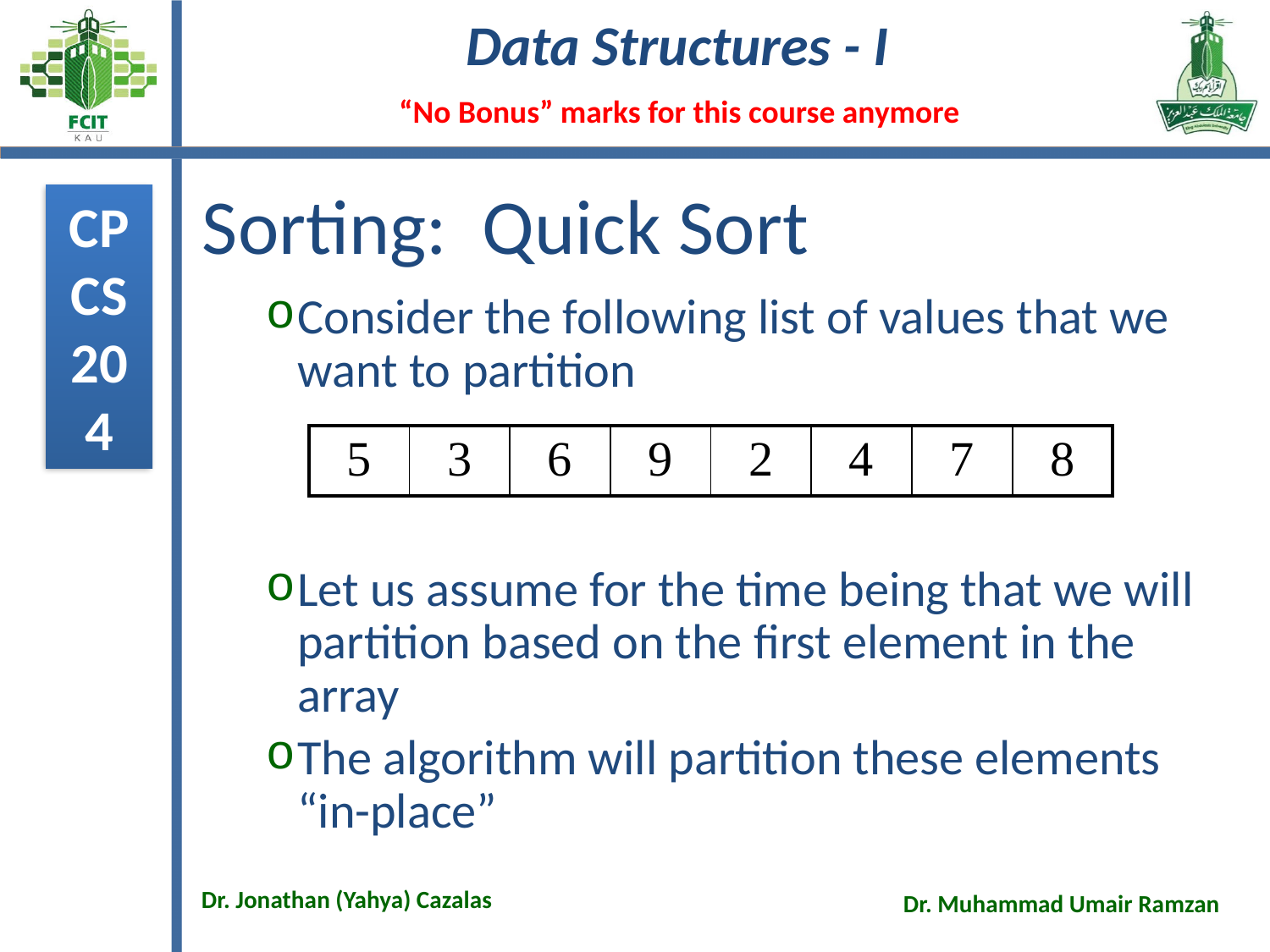

# Sorting:  Quick Sort
Consider the following list of values that we want to partition

Let us assume for the time being that we will partition based on the first element in the array
The algorithm will partition these elements
“in-place”

| 5 | 3 | 6 | 9 | 2 | 4 | 7 | 8 |
| --- | --- | --- | --- | --- | --- | --- | --- |